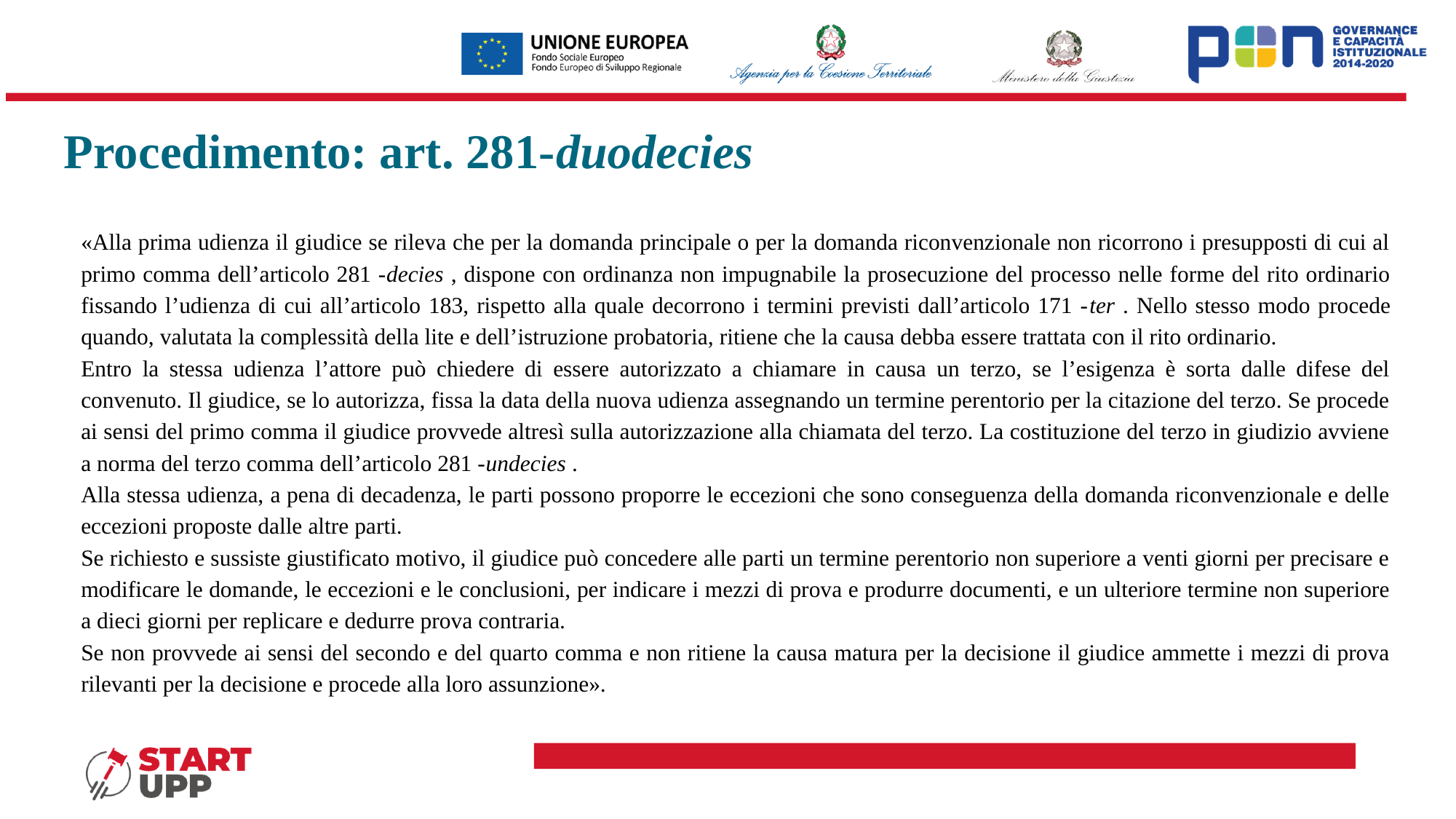

# Procedimento: art. 281-duodecies

«Alla prima udienza il giudice se rileva che per la domanda principale o per la domanda riconvenzionale non ricorrono i presupposti di cui al primo comma dell’articolo 281 -decies , dispone con ordinanza non impugnabile la prosecuzione del processo nelle forme del rito ordinario fissando l’udienza di cui all’articolo 183, rispetto alla quale decorrono i termini previsti dall’articolo 171 -ter . Nello stesso modo procede quando, valutata la complessità della lite e dell’istruzione probatoria, ritiene che la causa debba essere trattata con il rito ordinario.
Entro la stessa udienza l’attore può chiedere di essere autorizzato a chiamare in causa un terzo, se l’esigenza è sorta dalle difese del convenuto. Il giudice, se lo autorizza, fissa la data della nuova udienza assegnando un termine perentorio per la citazione del terzo. Se procede ai sensi del primo comma il giudice provvede altresì sulla autorizzazione alla chiamata del terzo. La costituzione del terzo in giudizio avviene a norma del terzo comma dell’articolo 281 -undecies .
Alla stessa udienza, a pena di decadenza, le parti possono proporre le eccezioni che sono conseguenza della domanda riconvenzionale e delle eccezioni proposte dalle altre parti.
Se richiesto e sussiste giustificato motivo, il giudice può concedere alle parti un termine perentorio non superiore a venti giorni per precisare e modificare le domande, le eccezioni e le conclusioni, per indicare i mezzi di prova e produrre documenti, e un ulteriore termine non superiore a dieci giorni per replicare e dedurre prova contraria.
Se non provvede ai sensi del secondo e del quarto comma e non ritiene la causa matura per la decisione il giudice ammette i mezzi di prova rilevanti per la decisione e procede alla loro assunzione».